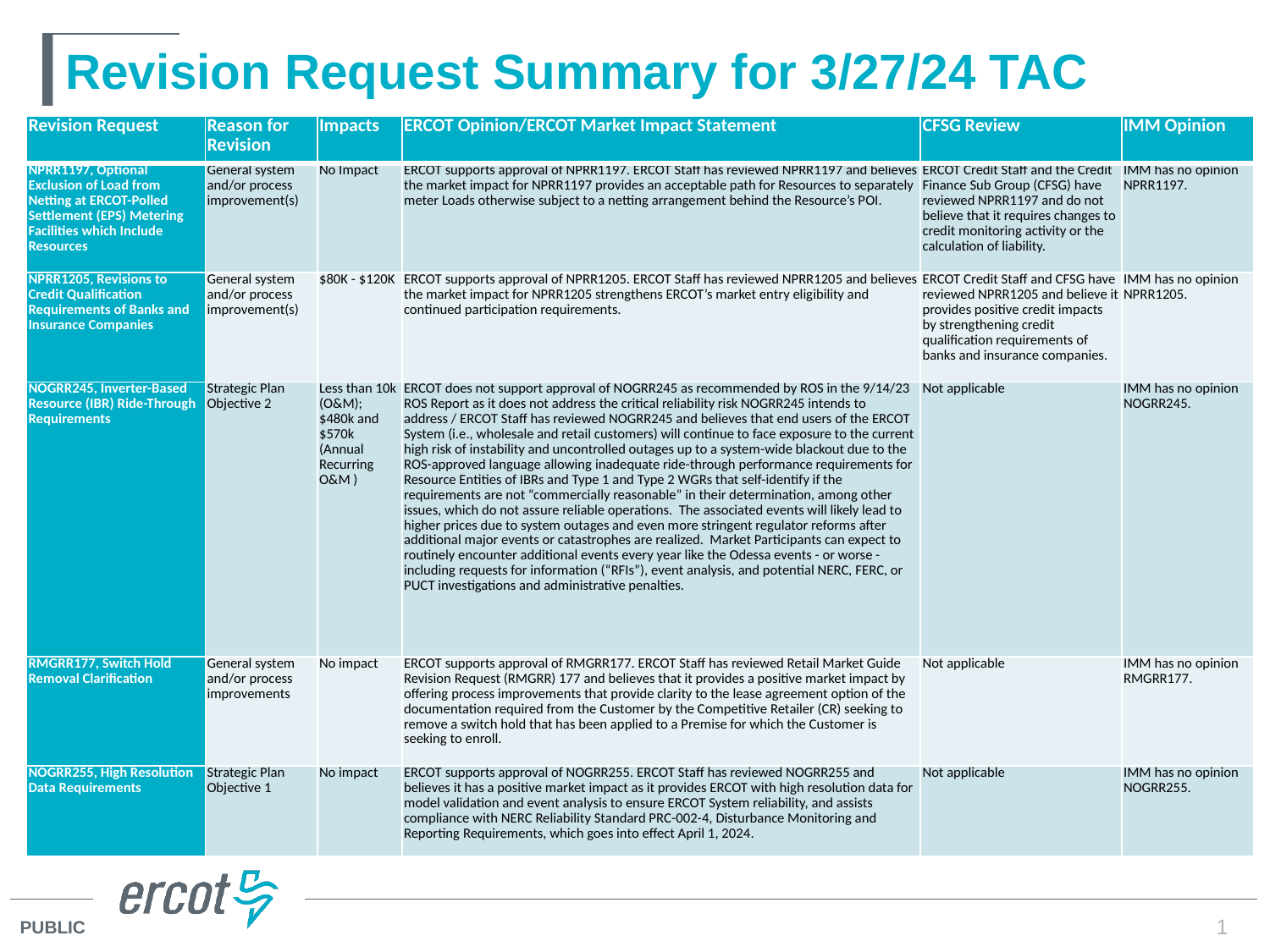

# Revision Request Summary for 3/27/24 TAC
| Revision Request | Reason for Revision | Impacts | ERCOT Opinion/ERCOT Market Impact Statement | CFSG Review | IMM Opinion |
| --- | --- | --- | --- | --- | --- |
| NPRR1197, Optional Exclusion of Load from Netting at ERCOT-Polled Settlement (EPS) Metering Facilities which Include Resources | General system and/or process improvement(s) | No Impact | ERCOT supports approval of NPRR1197. ERCOT Staff has reviewed NPRR1197 and believes the market impact for NPRR1197 provides an acceptable path for Resources to separately meter Loads otherwise subject to a netting arrangement behind the Resource’s POI. | ERCOT Credit Staff and the Credit Finance Sub Group (CFSG) have reviewed NPRR1197 and do not believe that it requires changes to credit monitoring activity or the calculation of liability. | IMM has no opinion NPRR1197. |
| NPRR1205, Revisions to Credit Qualification Requirements of Banks and Insurance Companies | General system and/or process improvement(s) | $80K - $120K | ERCOT supports approval of NPRR1205. ERCOT Staff has reviewed NPRR1205 and believes the market impact for NPRR1205 strengthens ERCOT’s market entry eligibility and continued participation requirements. | ERCOT Credit Staff and CFSG have reviewed NPRR1205 and believe it provides positive credit impacts by strengthening credit qualification requirements of banks and insurance companies. | IMM has no opinion NPRR1205. |
| NOGRR245, Inverter-Based Resource (IBR) Ride-Through Requirements | Strategic Plan Objective 2 | Less than 10k (O&M); $480k and $570k (Annual Recurring O&M ) | ERCOT does not support approval of NOGRR245 as recommended by ROS in the 9/14/23 ROS Report as it does not address the critical reliability risk NOGRR245 intends to address / ERCOT Staff has reviewed NOGRR245 and believes that end users of the ERCOT System (i.e., wholesale and retail customers) will continue to face exposure to the current high risk of instability and uncontrolled outages up to a system-wide blackout due to the ROS-approved language allowing inadequate ride-through performance requirements for Resource Entities of IBRs and Type 1 and Type 2 WGRs that self-identify if the requirements are not “commercially reasonable” in their determination, among other issues, which do not assure reliable operations. The associated events will likely lead to higher prices due to system outages and even more stringent regulator reforms after additional major events or catastrophes are realized. Market Participants can expect to routinely encounter additional events every year like the Odessa events - or worse - including requests for information (“RFIs”), event analysis, and potential NERC, FERC, or PUCT investigations and administrative penalties. | Not applicable | IMM has no opinion NOGRR245. |
| RMGRR177, Switch Hold Removal Clarification | General system and/or process improvements | No impact | ERCOT supports approval of RMGRR177. ERCOT Staff has reviewed Retail Market Guide Revision Request (RMGRR) 177 and believes that it provides a positive market impact by offering process improvements that provide clarity to the lease agreement option of the documentation required from the Customer by the Competitive Retailer (CR) seeking to remove a switch hold that has been applied to a Premise for which the Customer is seeking to enroll. | Not applicable | IMM has no opinion RMGRR177. |
| NOGRR255, High Resolution Data Requirements | Strategic Plan Objective 1 | No impact | ERCOT supports approval of NOGRR255. ERCOT Staff has reviewed NOGRR255 and believes it has a positive market impact as it provides ERCOT with high resolution data for model validation and event analysis to ensure ERCOT System reliability, and assists compliance with NERC Reliability Standard PRC-002-4, Disturbance Monitoring and Reporting Requirements, which goes into effect April 1, 2024. | Not applicable | IMM has no opinion NOGRR255. |
1